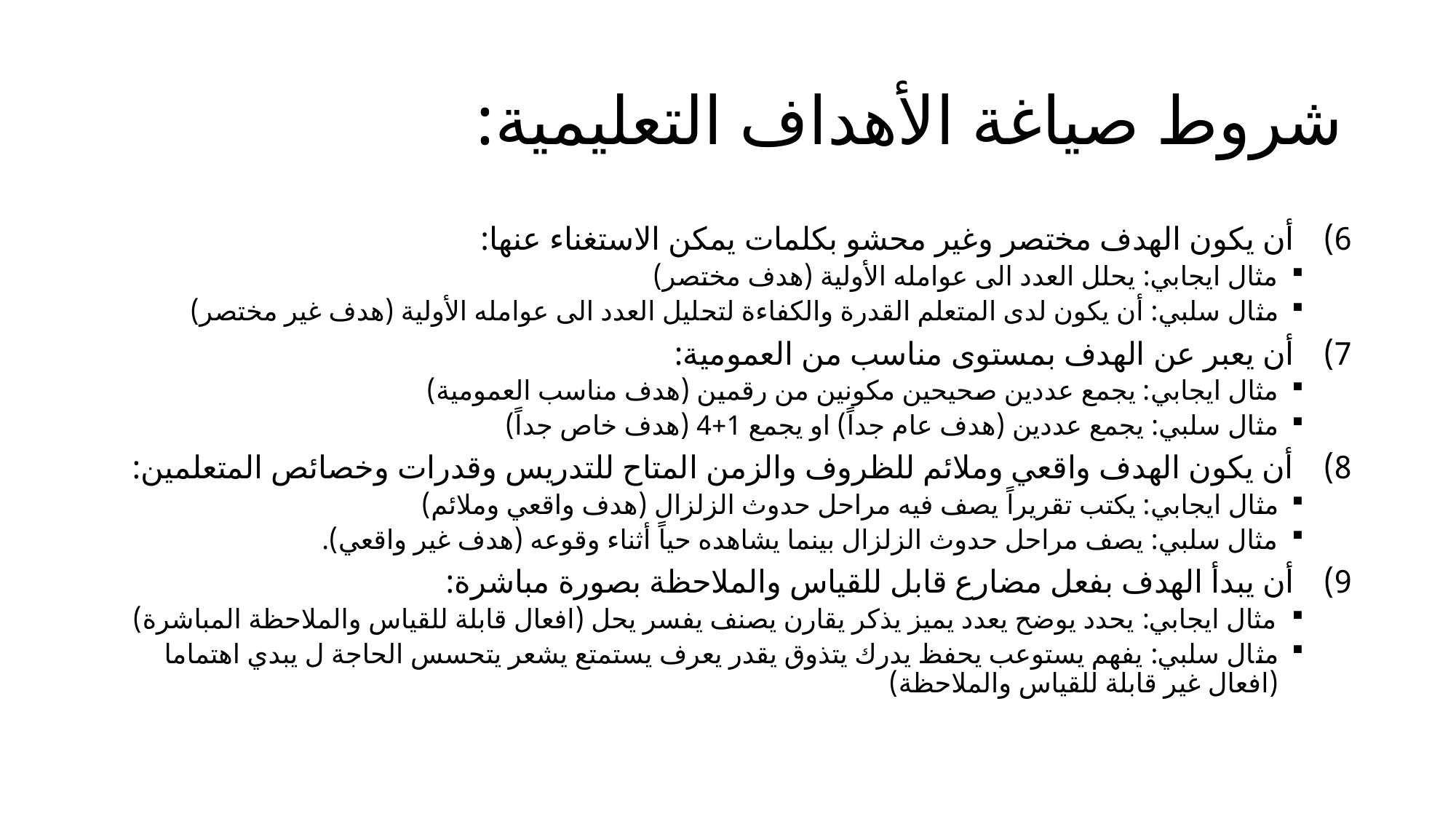

# شروط صياغة الأهداف التعليمية:
أن يكون الهدف مختصر وغير محشو بكلمات يمكن الاستغناء عنها:
مثال ايجابي: يحلل العدد الى عوامله الأولية (هدف مختصر)
مثال سلبي: أن يكون لدى المتعلم القدرة والكفاءة لتحليل العدد الى عوامله الأولية (هدف غير مختصر)
أن يعبر عن الهدف بمستوى مناسب من العمومية:
مثال ايجابي: يجمع عددين صحيحين مكونين من رقمين (هدف مناسب العمومية)
مثال سلبي: يجمع عددين (هدف عام جداً) او يجمع 1+4 (هدف خاص جداً)
أن يكون الهدف واقعي وملائم للظروف والزمن المتاح للتدريس وقدرات وخصائص المتعلمين:
مثال ايجابي: يكتب تقريراً يصف فيه مراحل حدوث الزلزال (هدف واقعي وملائم)
مثال سلبي: يصف مراحل حدوث الزلزال بينما يشاهده حياً أثناء وقوعه (هدف غير واقعي).
أن يبدأ الهدف بفعل مضارع قابل للقياس والملاحظة بصورة مباشرة:
مثال ايجابي: يحدد يوضح يعدد يميز يذكر يقارن يصنف يفسر يحل (افعال قابلة للقياس والملاحظة المباشرة)
مثال سلبي: يفهم يستوعب يحفظ يدرك يتذوق يقدر يعرف يستمتع يشعر يتحسس الحاجة ل يبدي اهتماما (افعال غير قابلة للقياس والملاحظة)